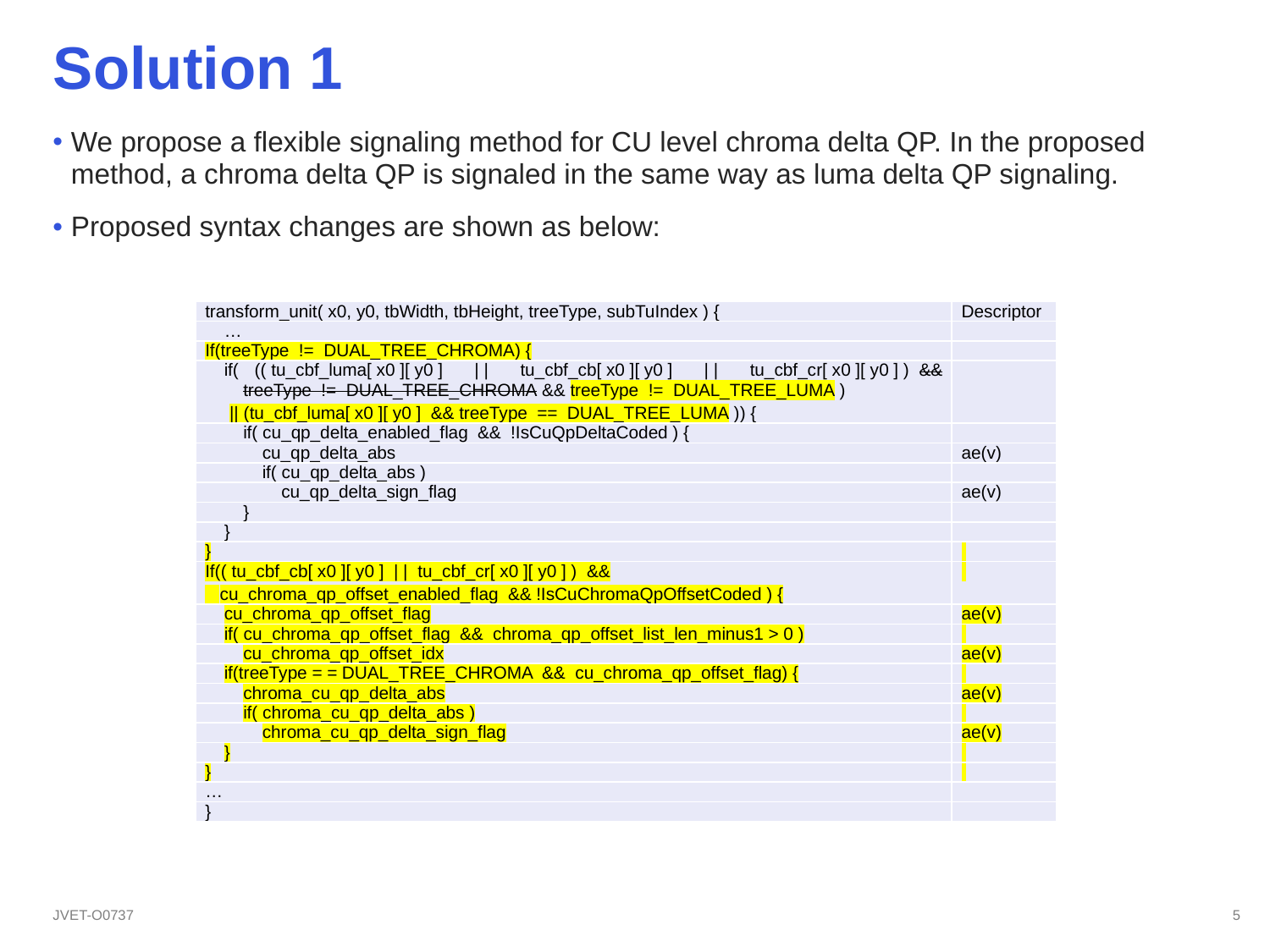

# Solution 1
We propose a flexible signaling method for CU level chroma delta QP. In the proposed method, a chroma delta QP is signaled in the same way as luma delta QP signaling.
Proposed syntax changes are shown as below:
| transform\_unit( x0, y0, tbWidth, tbHeight, treeType, subTuIndex ) { | Descriptor |
| --- | --- |
| … |  |
| If(treeType != DUAL\_TREE\_CHROMA) { |  |
| if( (( tu\_cbf\_luma[ x0 ][ y0 ] | | tu\_cbf\_cb[ x0 ][ y0 ] | | tu\_cbf\_cr[ x0 ][ y0 ] )  && treeType != DUAL\_TREE\_CHROMA && treeType != DUAL\_TREE\_LUMA ) || (tu\_cbf\_luma[ x0 ][ y0 ] && treeType == DUAL\_TREE\_LUMA )) { |  |
| if( cu\_qp\_delta\_enabled\_flag && !IsCuQpDeltaCoded ) { |  |
| cu\_qp\_delta\_abs | ae(v) |
| if( cu\_qp\_delta\_abs ) |  |
| cu\_qp\_delta\_sign\_flag | ae(v) |
| } |  |
| } |  |
| } |  |
| If(( tu\_cbf\_cb[ x0 ][ y0 ] | | tu\_cbf\_cr[ x0 ][ y0 ] )  && cu\_chroma\_qp\_offset\_enabled\_flag && !IsCuChromaQpOffsetCoded ) { |  |
| cu\_chroma\_qp\_offset\_flag | ae(v) |
| if( cu\_chroma\_qp\_offset\_flag && chroma\_qp\_offset\_list\_len\_minus1 > 0 ) |  |
| cu\_chroma\_qp\_offset\_idx | ae(v) |
| if(treeType = = DUAL\_TREE\_CHROMA && cu\_chroma\_qp\_offset\_flag) { |  |
| chroma\_cu\_qp\_delta\_abs | ae(v) |
| if( chroma\_cu\_qp\_delta\_abs ) |  |
| chroma\_cu\_qp\_delta\_sign\_flag | ae(v) |
| } |  |
| } |  |
| … |  |
| } |  |
JVET-O0737